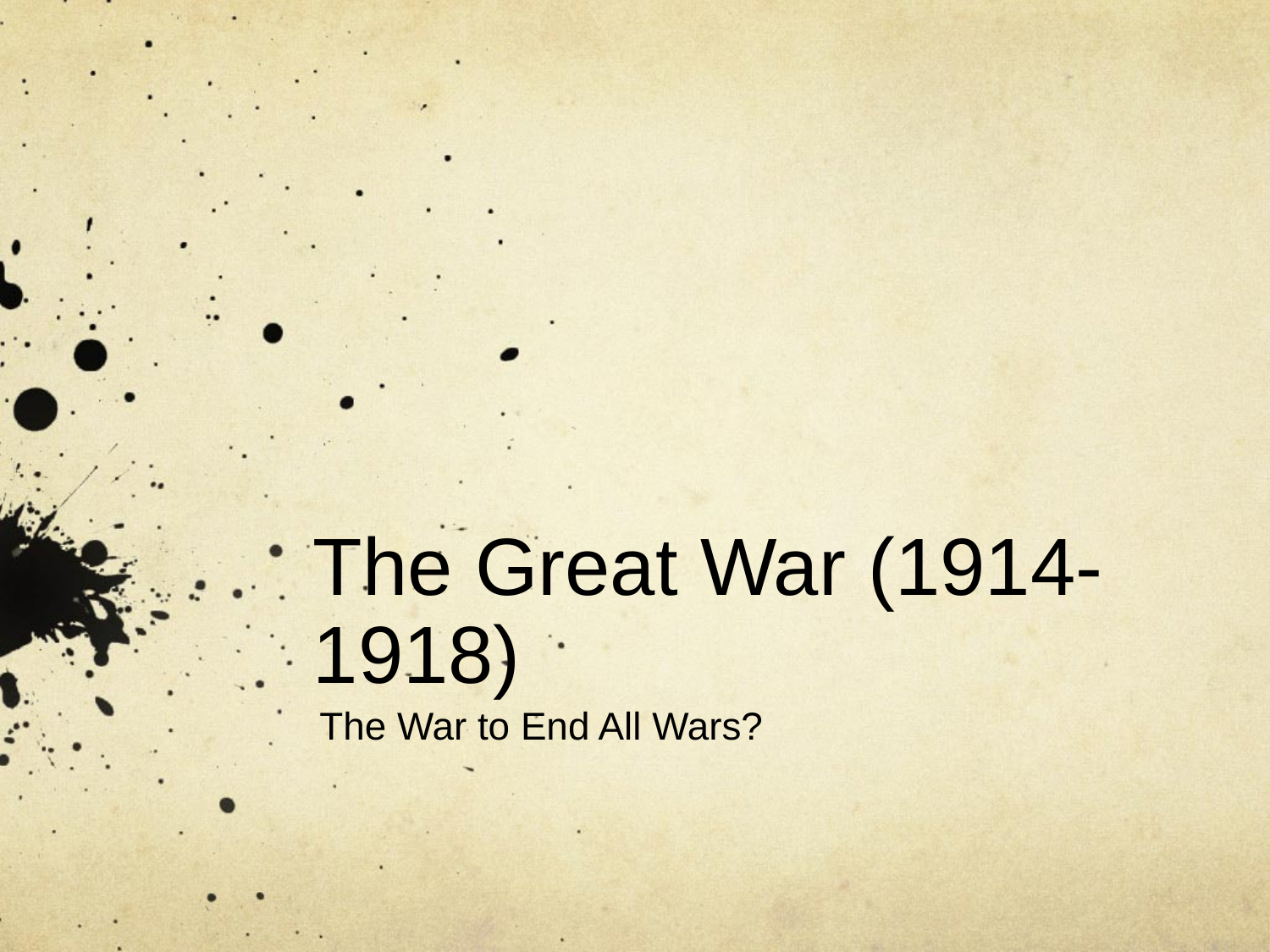

# The Great War (1914-1918)
The War to End All Wars?